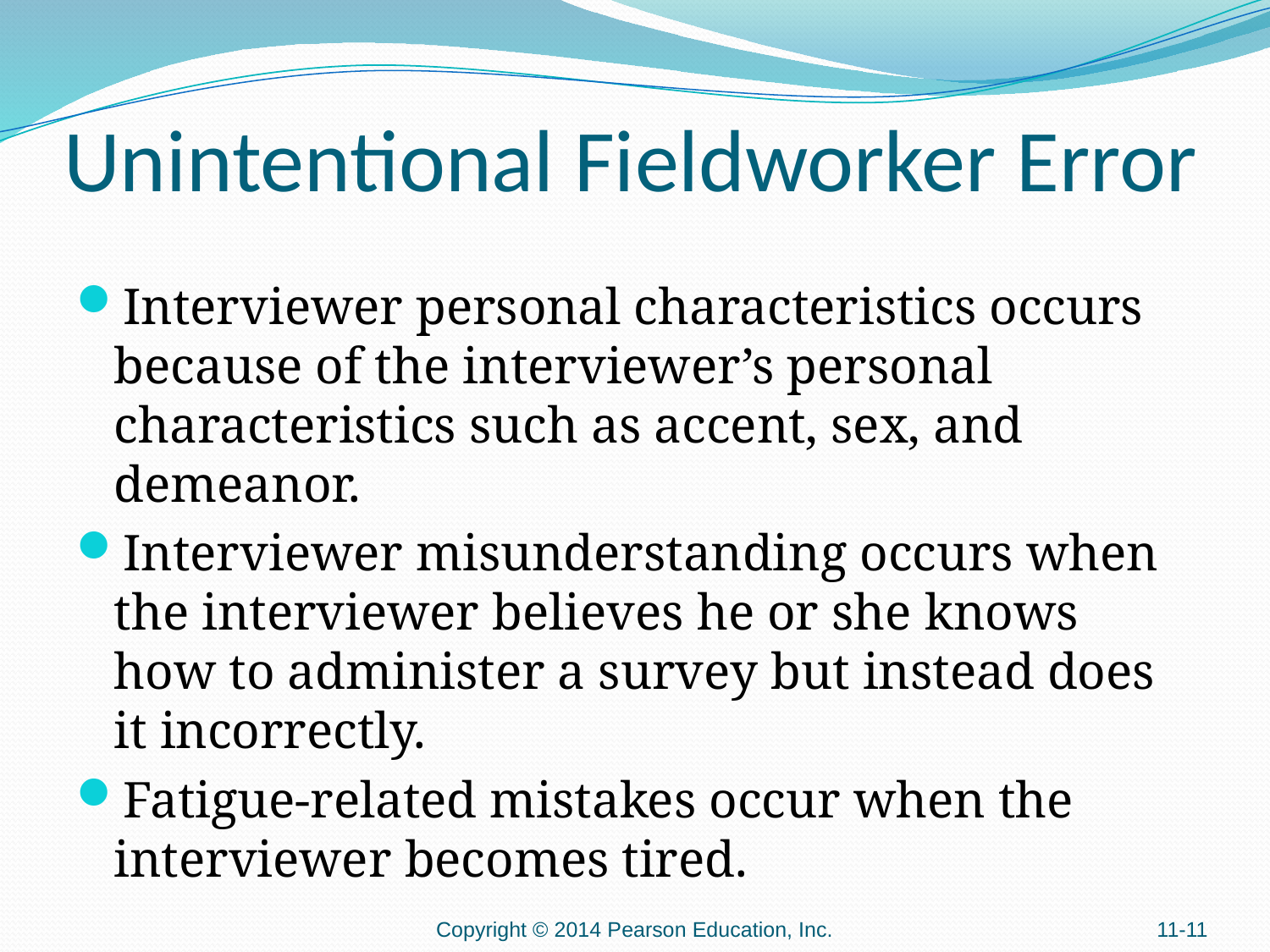

# Unintentional Fieldworker Error
Interviewer personal characteristics occurs because of the interviewer’s personal characteristics such as accent, sex, and demeanor.
Interviewer misunderstanding occurs when the interviewer believes he or she knows how to administer a survey but instead does it incorrectly.
Fatigue-related mistakes occur when the interviewer becomes tired.